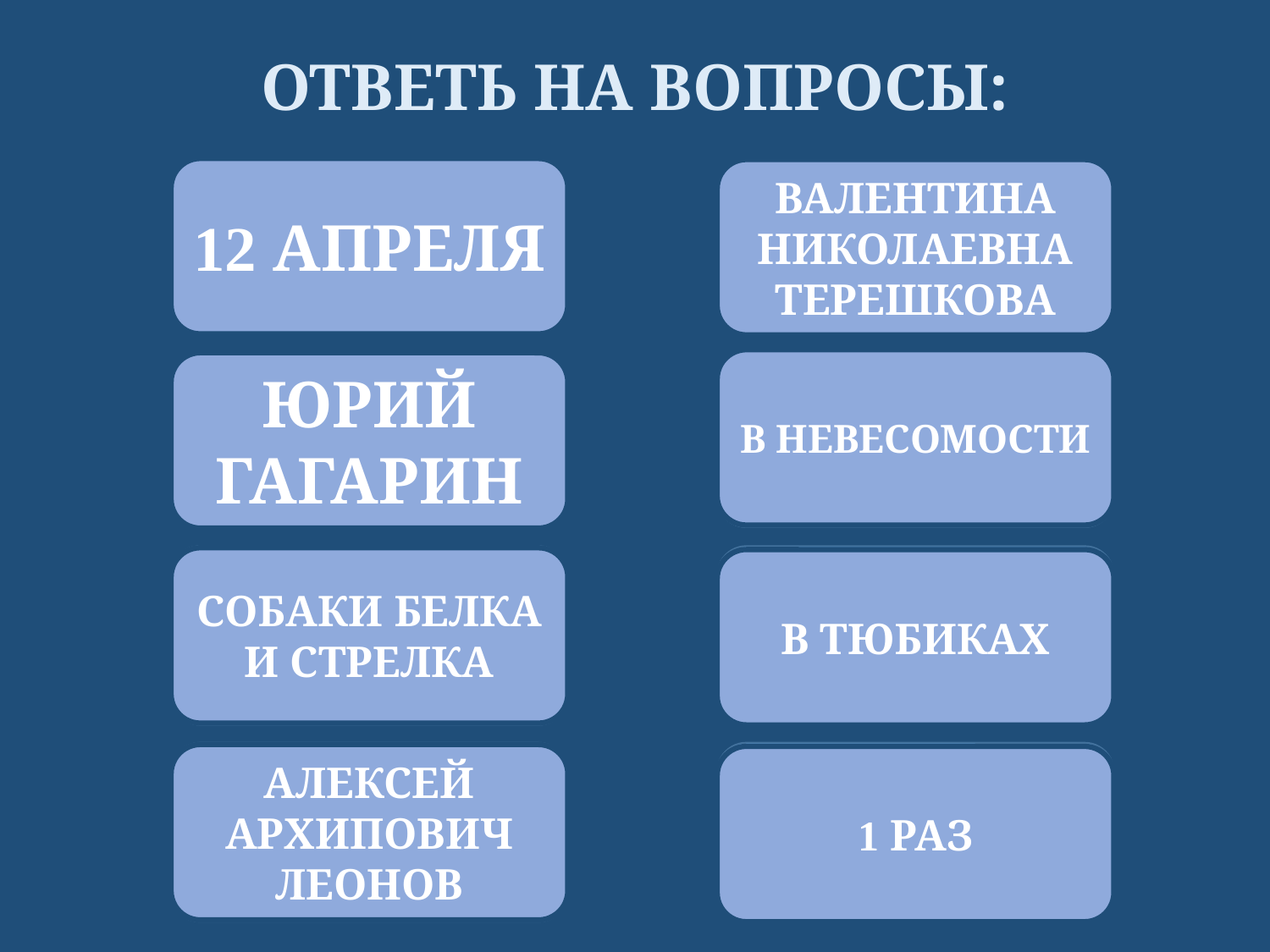

# ОТВЕТЬ НА ВОПРОСЫ:
12 АПРЕЛЯ
КАК ЗВАЛИ ПЕРВУЮ ЖЕНЩИНУ, ЛЕТАВШУЮ В КОСМОС?
КАКОГО ЧИСЛА ОТМЕЧАЕТСЯ ДЕНЬ КОСМОНАВТИКИ?
ВАЛЕНТИНА НИКОЛАЕВНА ТЕРЕШКОВА
В НЕВЕСОМОСТИ
КАК ЗОВУТ ПЕРВОГО КОСМОНАВТА?
КАК ЛЮДИ ПЕРЕДВИГАЮТСЯ
В КОСМОСЕ?
ЮРИЙ ГАГАРИН
КАКИЕ ЗВЕРИ ЛЕТАЛИ
В КОСМОС ДО ЛЮДЕЙ
И БЛАГОПОЛУЧНО ВЕРНУЛИСЬ?
В ЧЁМ ХРАНИТСЯ ЕДА ДЛЯ КОСМОНАВТОВ
ВО ВРЕМЯ ПОЛЁТА?
СОБАКИ БЕЛКА И СТРЕЛКА
В ТЮБИКАХ
КАК ЗОВУТ ЧЕЛОВЕКА, КОТОРЫЙ ПЕРВЫМ ВЫШЕЛ В КОСМОС?
СКОЛЬКО РАЗ ГАГАРИН ОБЛЕТЕЛ ЗЕМЛЮ?
АЛЕКСЕЙ АРХИПОВИЧ ЛЕОНОВ
1 РАЗ